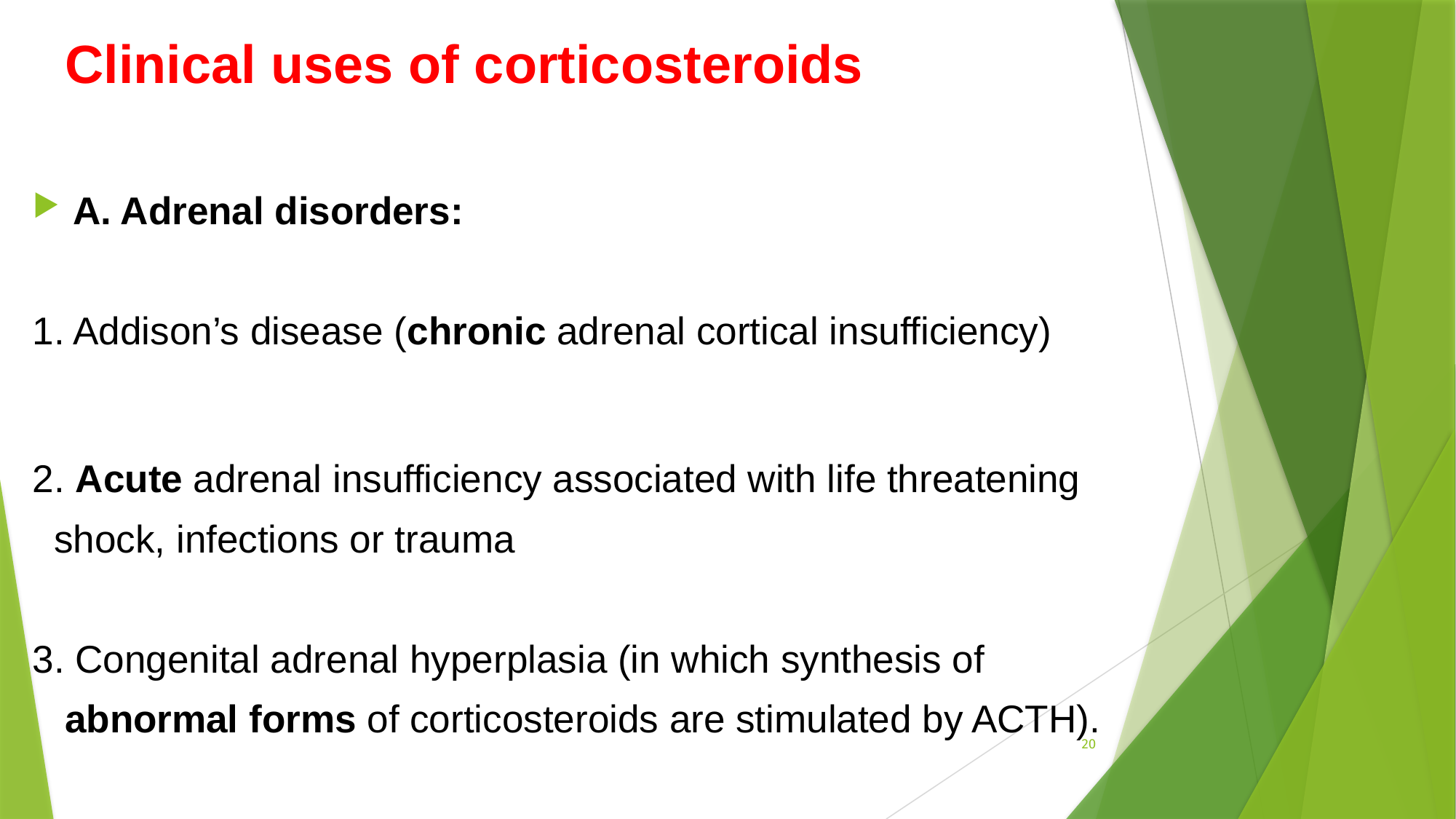

Clinical uses of corticosteroids

A. Adrenal disorders:

1. Addison’s disease (chronic adrenal cortical insufficiency)

2. Acute adrenal insufficiency associated with life threatening
  shock, infections or trauma

3. Congenital adrenal hyperplasia (in which synthesis of
   abnormal forms of corticosteroids are stimulated by ACTH).

20